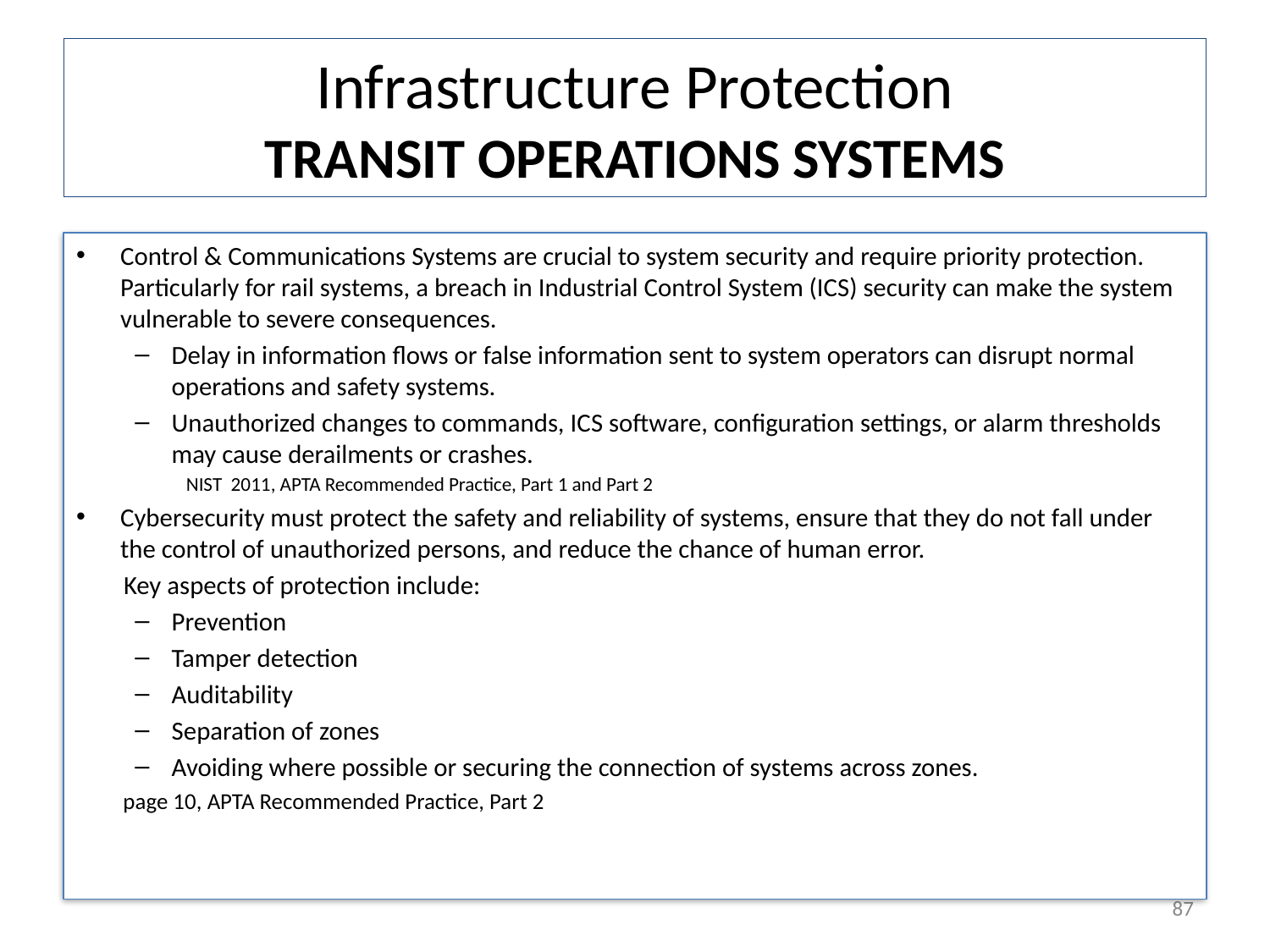

# Infrastructure Protection TRANSIT OPERATIONS SYSTEMS
Control & Communications Systems are crucial to system security and require priority protection. Particularly for rail systems, a breach in Industrial Control System (ICS) security can make the system vulnerable to severe consequences.
Delay in information flows or false information sent to system operators can disrupt normal operations and safety systems.
Unauthorized changes to commands, ICS software, configuration settings, or alarm thresholds may cause derailments or crashes.
NIST  2011, APTA Recommended Practice, Part 1 and Part 2
Cybersecurity must protect the safety and reliability of systems, ensure that they do not fall under the control of unauthorized persons, and reduce the chance of human error.
        Key aspects of protection include:
Prevention
Tamper detection
Auditability
Separation of zones
Avoiding where possible or securing the connection of systems across zones.
	page 10, APTA Recommended Practice, Part 2

87